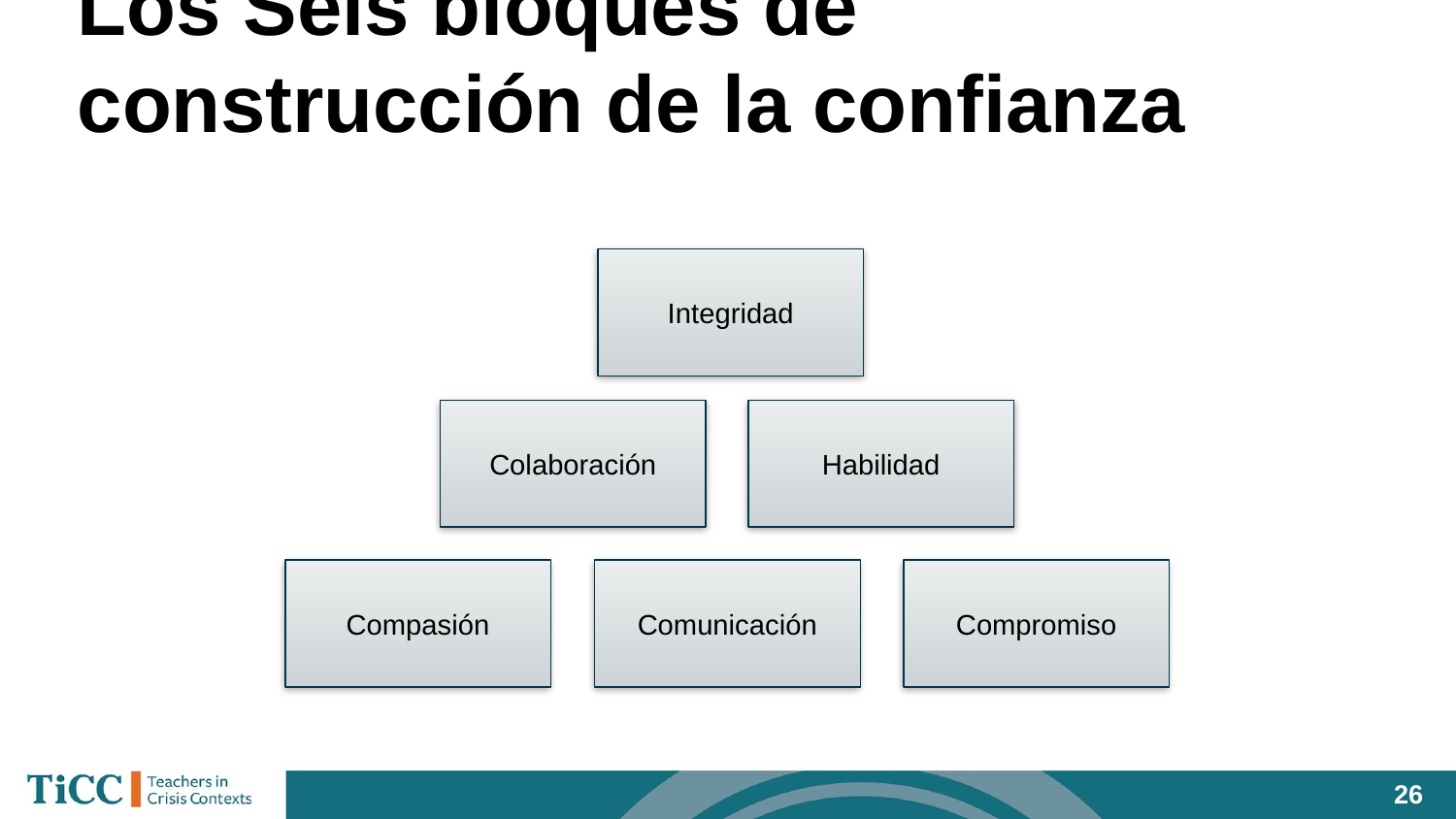

# Los Seis bloques de construcción de la confianza
Integridad
Colaboración
Habilidad
Compasión
Comunicación
Compromiso
26